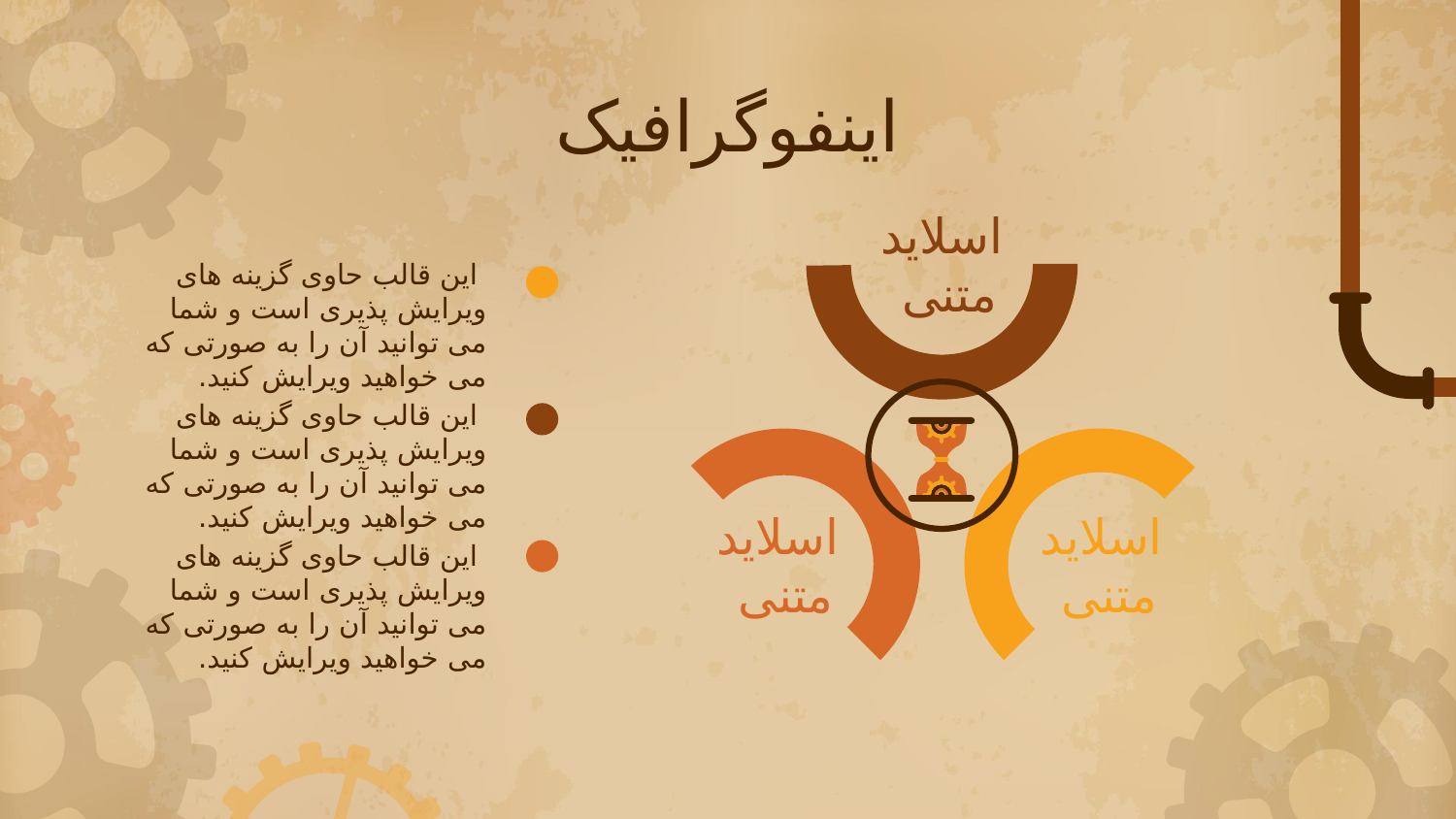

# اینفوگرافیک

اسلاید متنی
 این قالب حاوی گزینه های ویرایش پذیری است و شما می توانید آن را به صورتی که می خواهید ویرایش کنید.

 این قالب حاوی گزینه های ویرایش پذیری است و شما می توانید آن را به صورتی که می خواهید ویرایش کنید.

اسلاید متنی
اسلاید متنی
 این قالب حاوی گزینه های ویرایش پذیری است و شما می توانید آن را به صورتی که می خواهید ویرایش کنید.